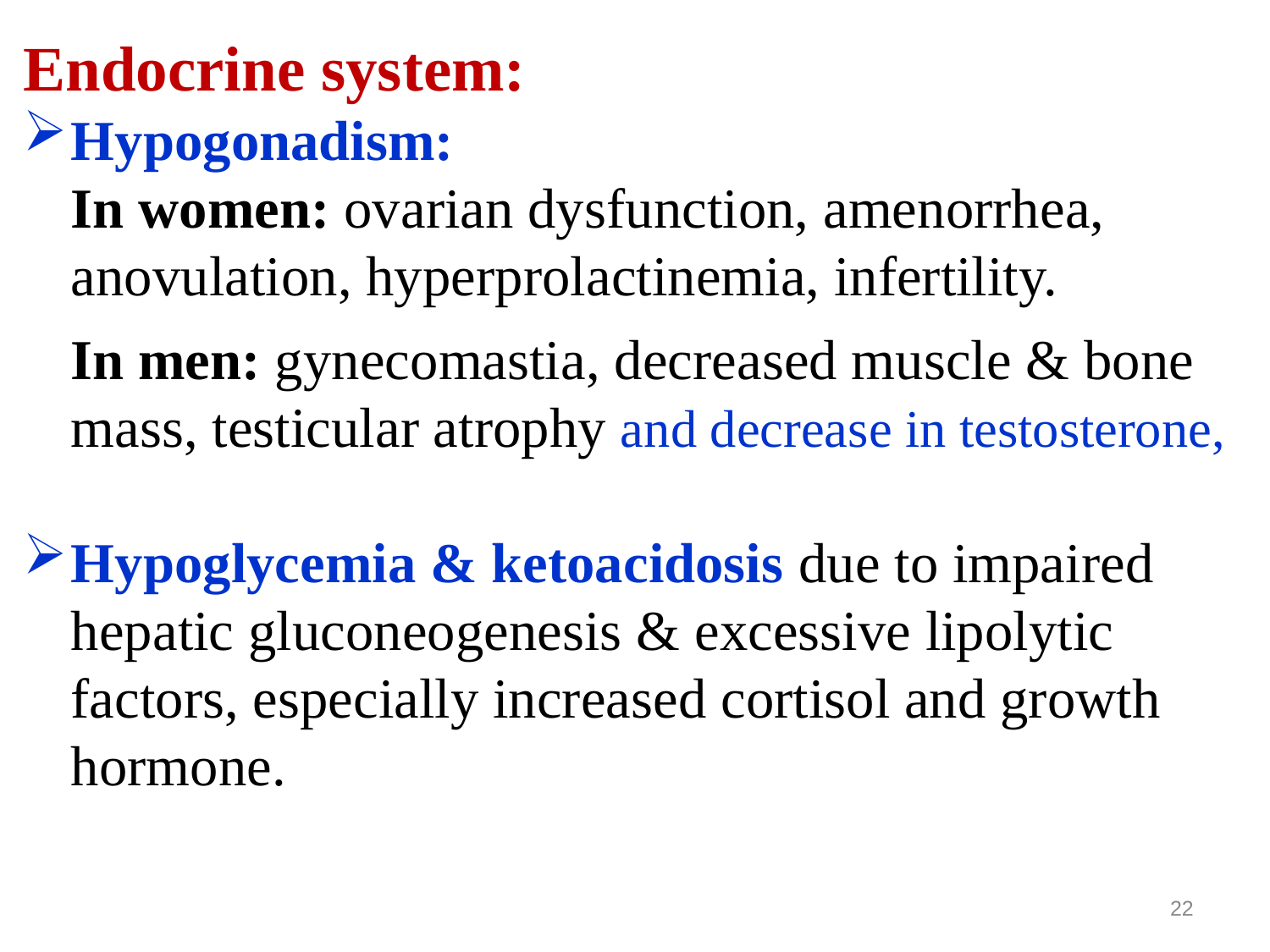

Endocrine system:
Hypogonadism:
	In women: ovarian dysfunction, amenorrhea, anovulation, hyperprolactinemia, infertility.

	In men: gynecomastia, decreased muscle & bone mass, testicular atrophy and decrease in testosterone,

Hypoglycemia & ketoacidosis due to impaired hepatic gluconeogenesis & excessive lipolytic factors, especially increased cortisol and growth hormone.

22